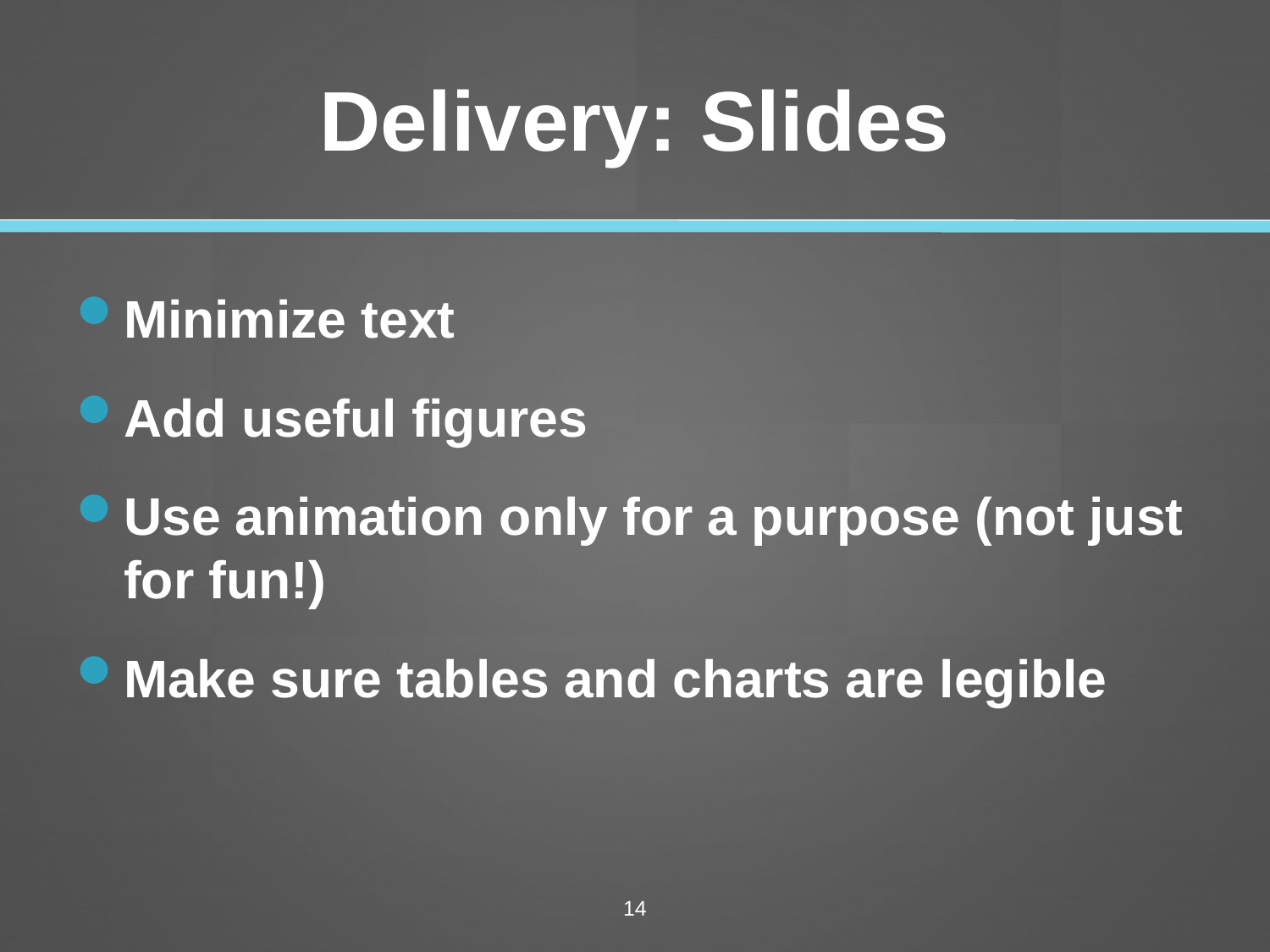

# Delivery: Slides
Minimize text
Add useful figures
Use animation only for a purpose (not just for fun!)
Make sure tables and charts are legible

14